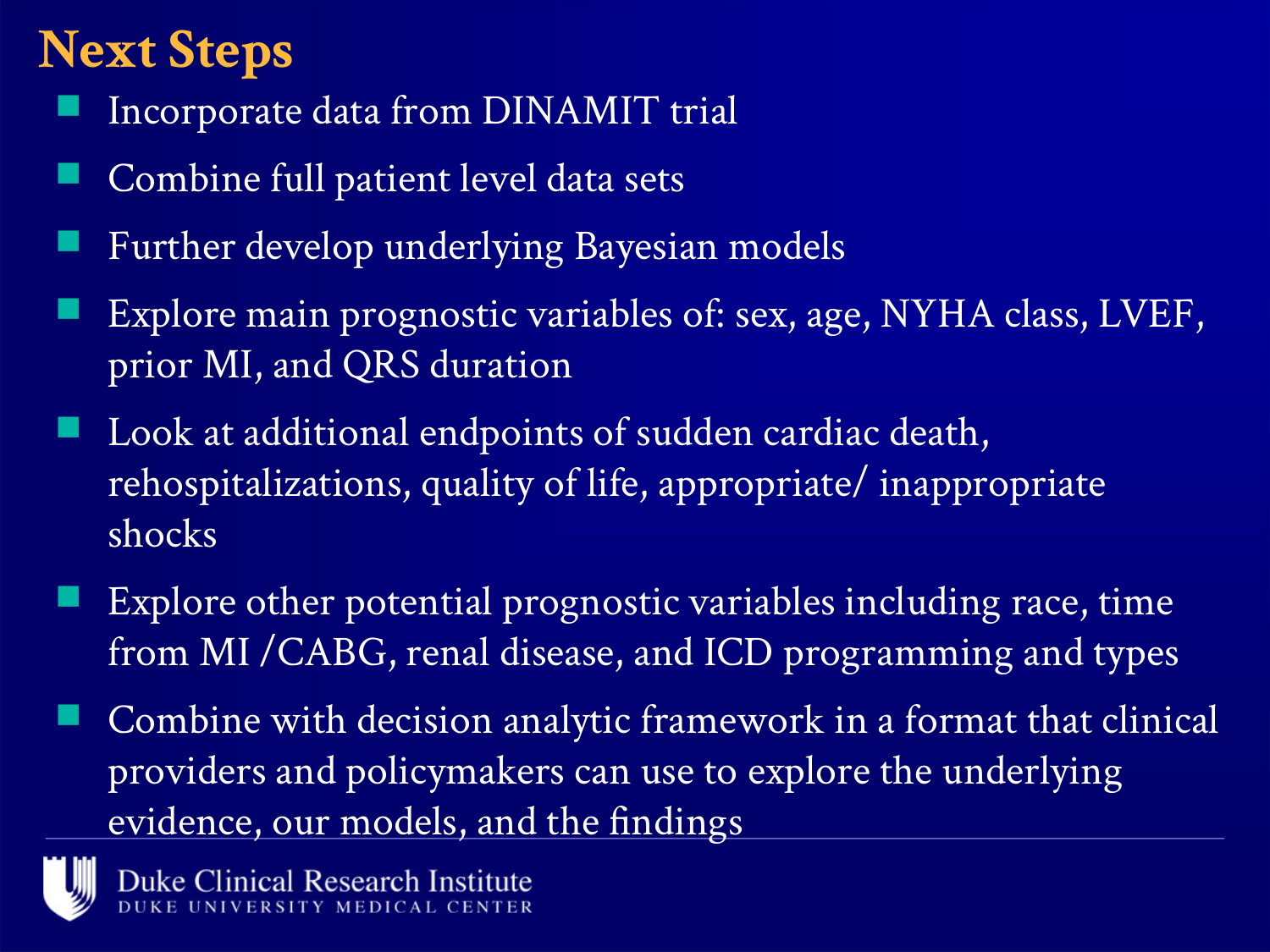

# Next Steps
Incorporate data from DINAMIT trial
Combine full patient level data sets
Further develop underlying Bayesian models
Explore main prognostic variables of: sex, age, NYHA class, LVEF, prior MI, and QRS duration
Look at additional endpoints of sudden cardiac death, rehospitalizations, quality of life, appropriate/ inappropriate shocks
Explore other potential prognostic variables including race, time from MI /CABG, renal disease, and ICD programming and types
Combine with decision analytic framework in a format that clinical providers and policymakers can use to explore the underlying evidence, our models, and the findings